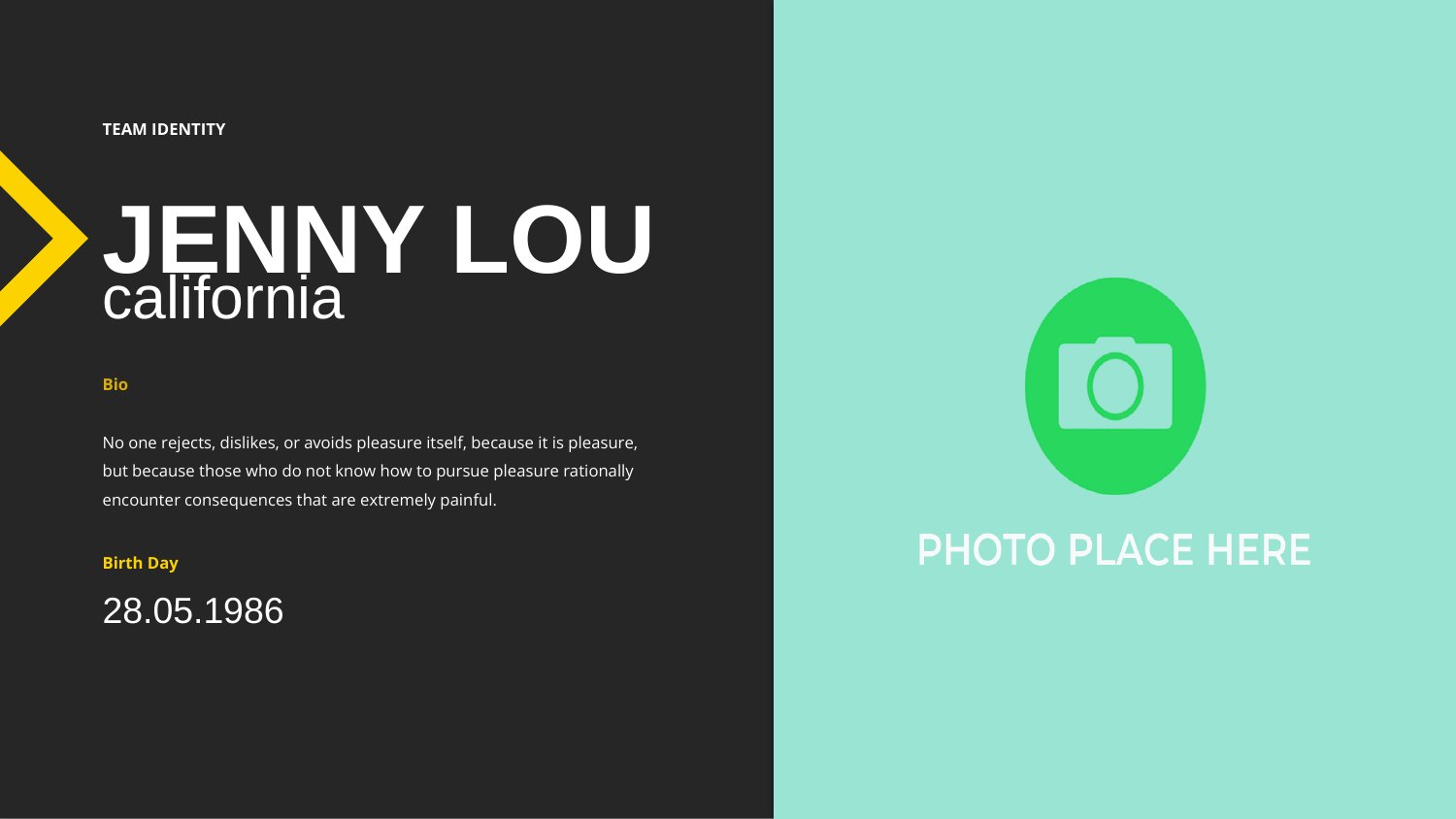

TEAM IDENTITY

JENNY LOU

california
Bio

No one rejects, dislikes, or avoids pleasure itself, because it is pleasure, but because those who do not know how to pursue pleasure rationally encounter consequences that are extremely painful.
Birth Day
28.05.1986